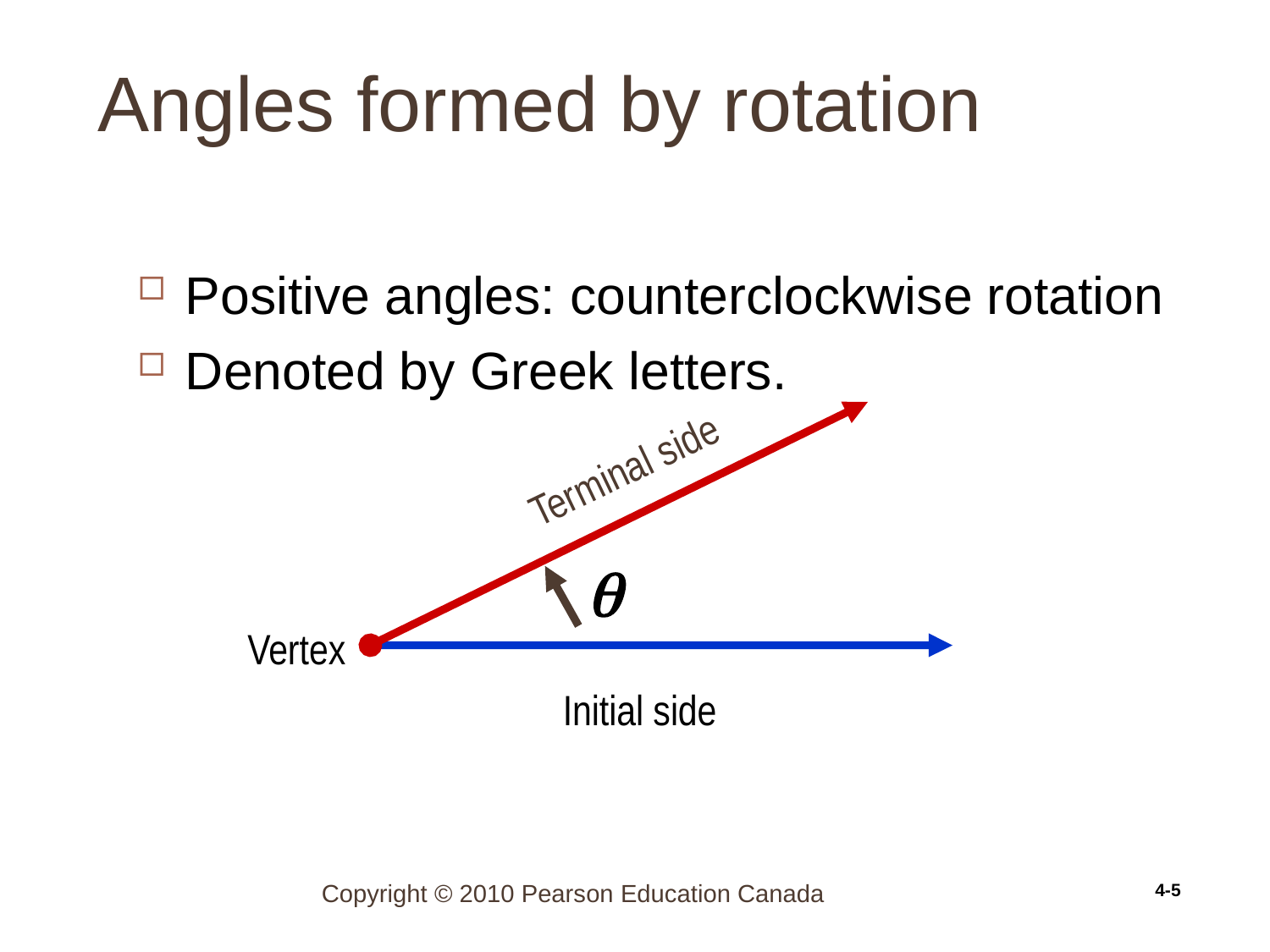

# Angles formed by rotation
4-5
Positive angles: counterclockwise rotation
Denoted by Greek letters.

Terminal side
θ

Vertex

Initial side
Copyright © 2010 Pearson Education Canada
4-5